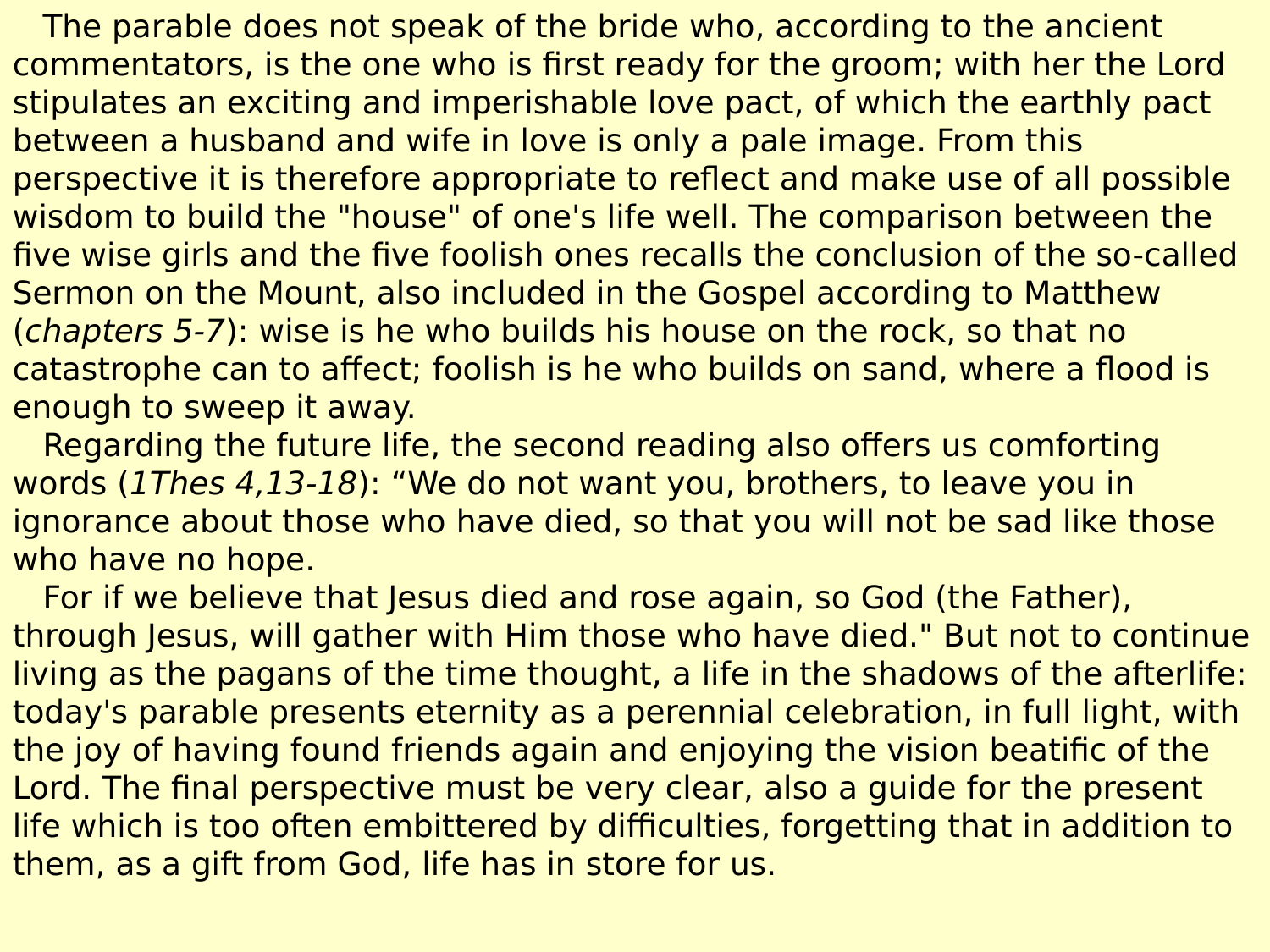

The parable does not speak of the bride who, according to the ancient commentators, is the one who is first ready for the groom; with her the Lord stipulates an exciting and imperishable love pact, of which the earthly pact between a husband and wife in love is only a pale image. From this perspective it is therefore appropriate to reflect and make use of all possible wisdom to build the "house" of one's life well. The comparison between the five wise girls and the five foolish ones recalls the conclusion of the so-called Sermon on the Mount, also included in the Gospel according to Matthew (chapters 5-7): wise is he who builds his house on the rock, so that no catastrophe can to affect; foolish is he who builds on sand, where a flood is enough to sweep it away.
   Regarding the future life, the second reading also offers us comforting words (1Thes 4,13-18): “We do not want you, brothers, to leave you in ignorance about those who have died, so that you will not be sad like those who have no hope.
   For if we believe that Jesus died and rose again, so God (the Father), through Jesus, will gather with Him those who have died." But not to continue living as the pagans of the time thought, a life in the shadows of the afterlife: today's parable presents eternity as a perennial celebration, in full light, with the joy of having found friends again and enjoying the vision beatific of the Lord. The final perspective must be very clear, also a guide for the present life which is too often embittered by difficulties, forgetting that in addition to them, as a gift from God, life has in store for us.